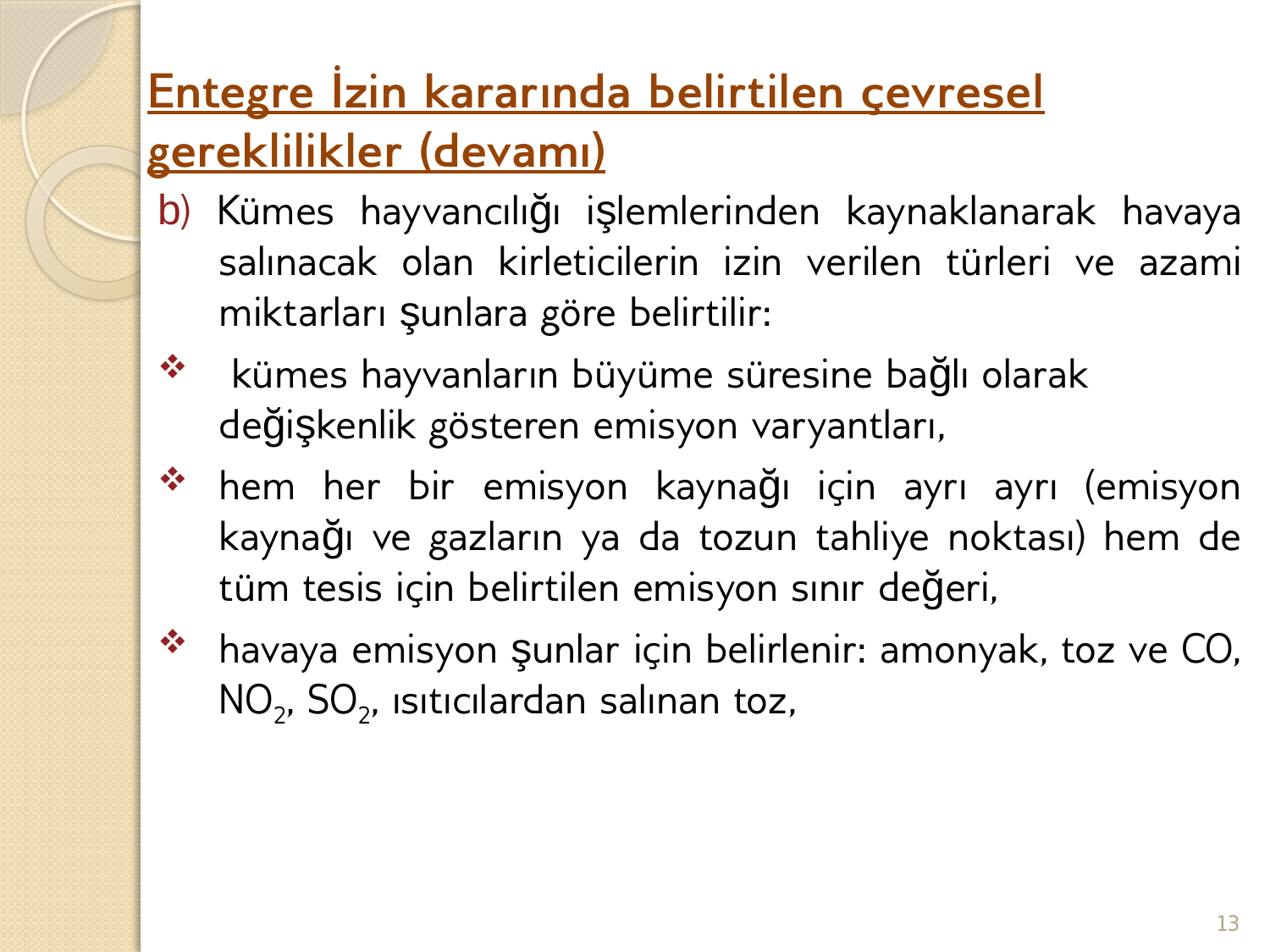

# Entegre İzin kararında belirtilen çevresel gereklilikler (devamı)
b) Kümes hayvancılığı işlemlerinden kaynaklanarak havaya salınacak olan kirleticilerin izin verilen türleri ve azami miktarları şunlara göre belirtilir:
 kümes hayvanların büyüme süresine bağlı olarak değişkenlik gösteren emisyon varyantları,
hem her bir emisyon kaynağı için ayrı ayrı (emisyon kaynağı ve gazların ya da tozun tahliye noktası) hem de tüm tesis için belirtilen emisyon sınır değeri,
havaya emisyon şunlar için belirlenir: amonyak, toz ve CO, NO2, SO2, ısıtıcılardan salınan toz,

13